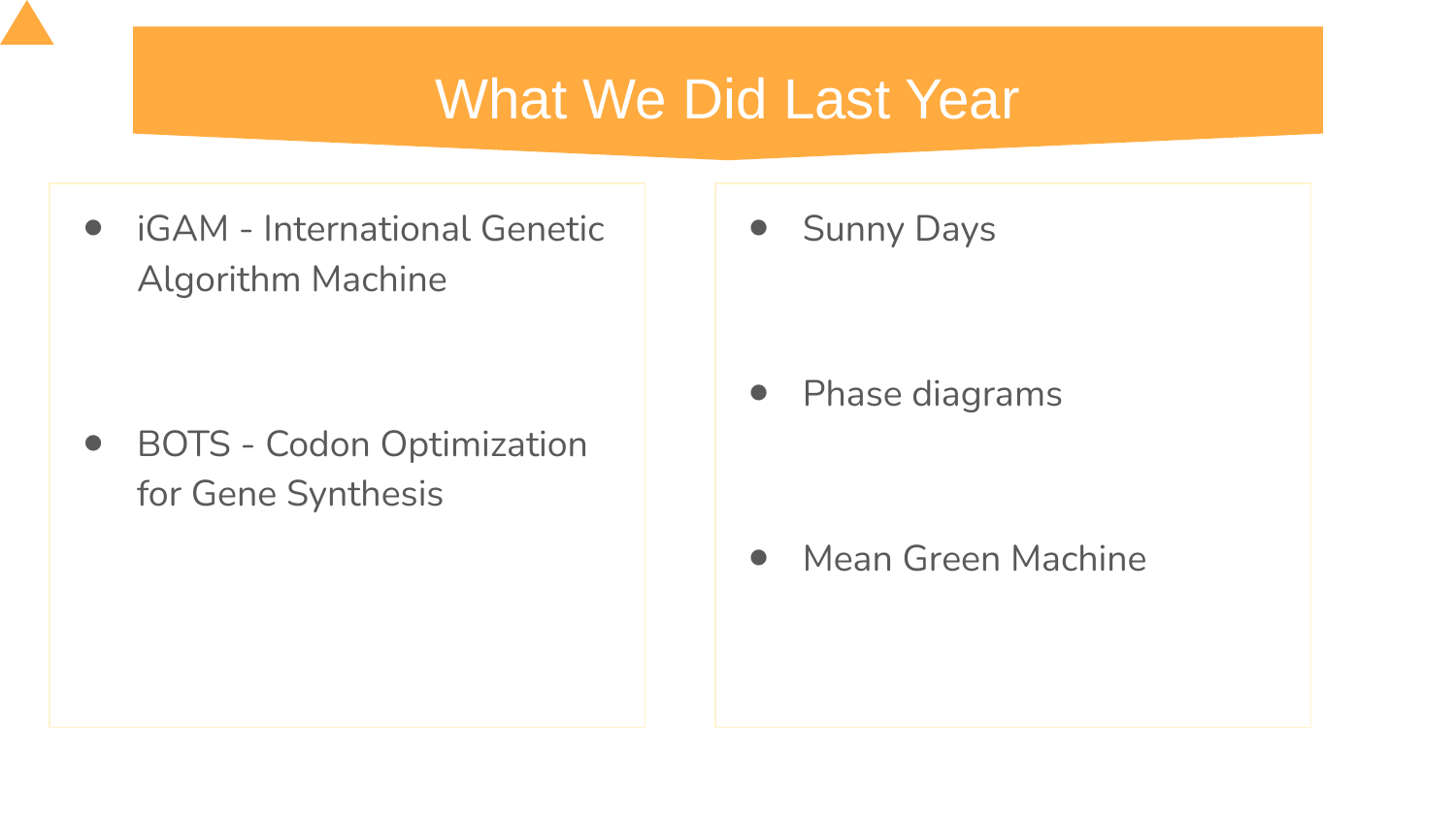

# What We Did Last Year
iGAM - International Genetic Algorithm Machine

BOTS - Codon Optimization for Gene Synthesis
Sunny Days

Phase diagrams

Mean Green Machine